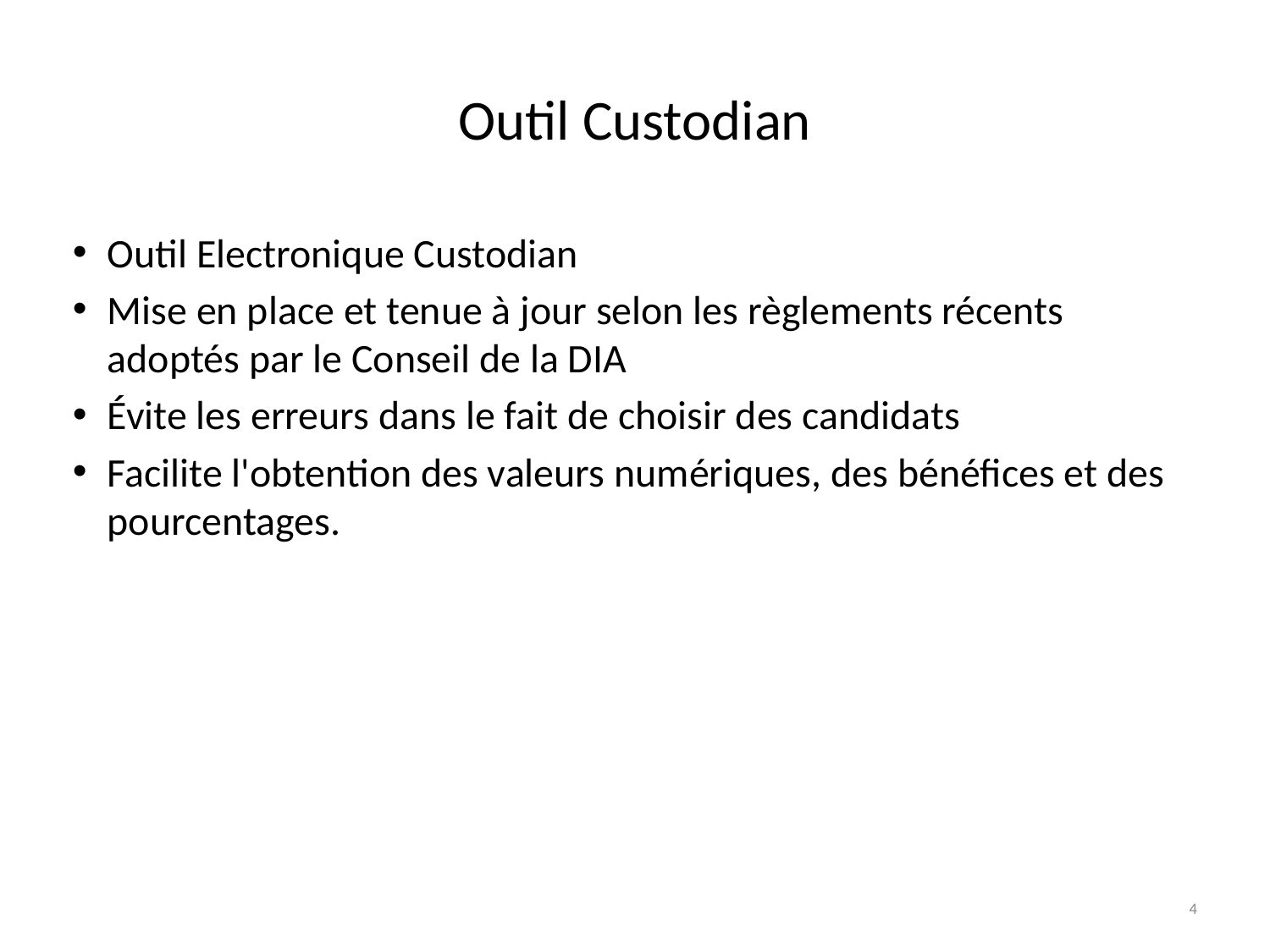

# Outil Custodian
Outil Electronique Custodian
Mise en place et tenue à jour selon les règlements récents adoptés par le Conseil de la DIA
Évite les erreurs dans le fait de choisir des candidats
Facilite l'obtention des valeurs numériques, des bénéfices et des pourcentages.
4